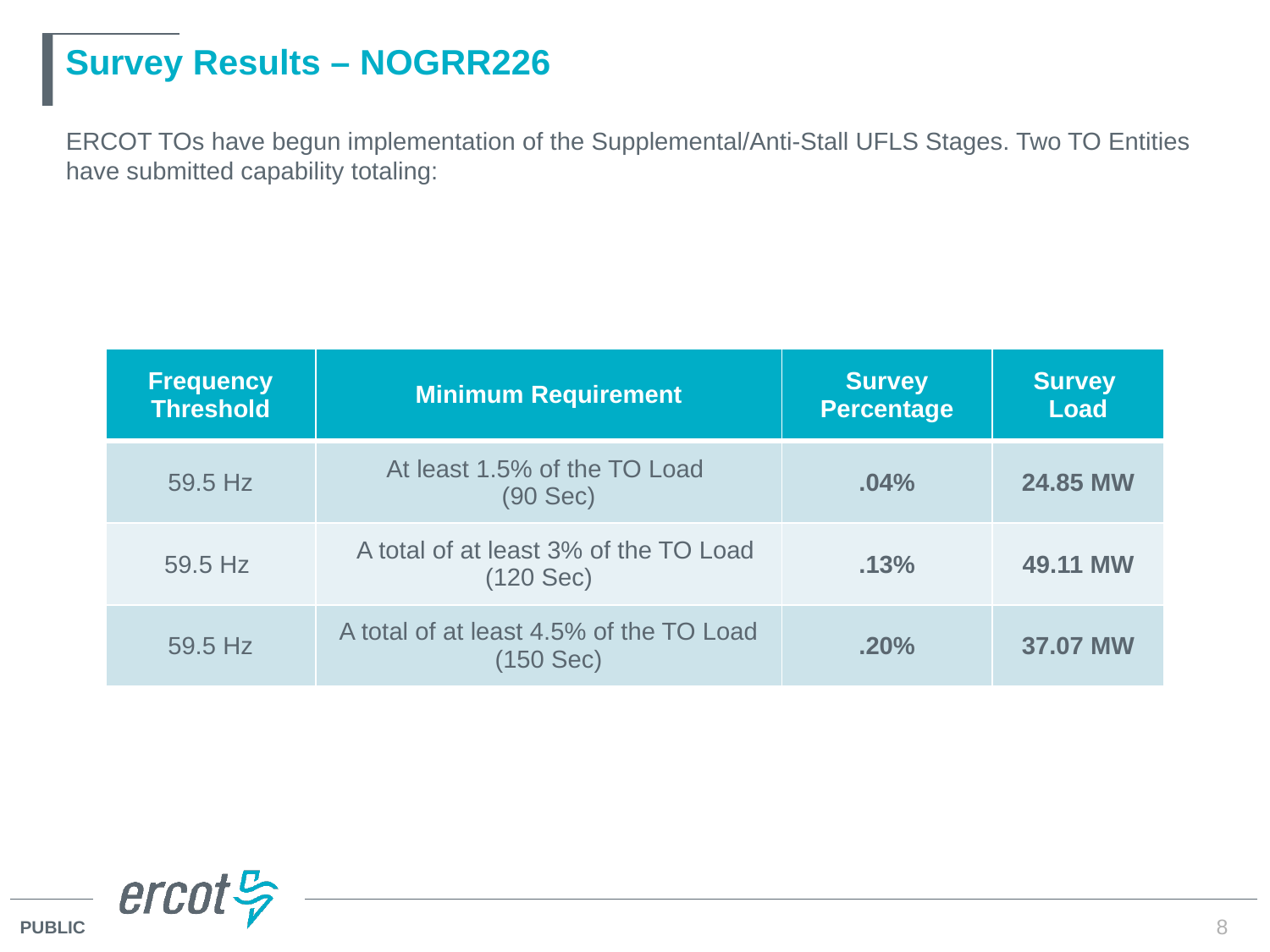

# Survey Results – NOGRR226
ERCOT TOs have begun implementation of the Supplemental/Anti-Stall UFLS Stages. Two TO Entities have submitted capability totaling:
| Frequency Threshold | Minimum Requirement | Survey Percentage | Survey Load |
| --- | --- | --- | --- |
| 59.5 Hz | At least 1.5% of the TO Load (90 Sec) | .04% | 24.85 MW |
| 59.5 Hz | A total of at least 3% of the TO Load (120 Sec) | .13% | 49.11 MW |
| 59.5 Hz | A total of at least 4.5% of the TO Load (150 Sec) | .20% | 37.07 MW |

8